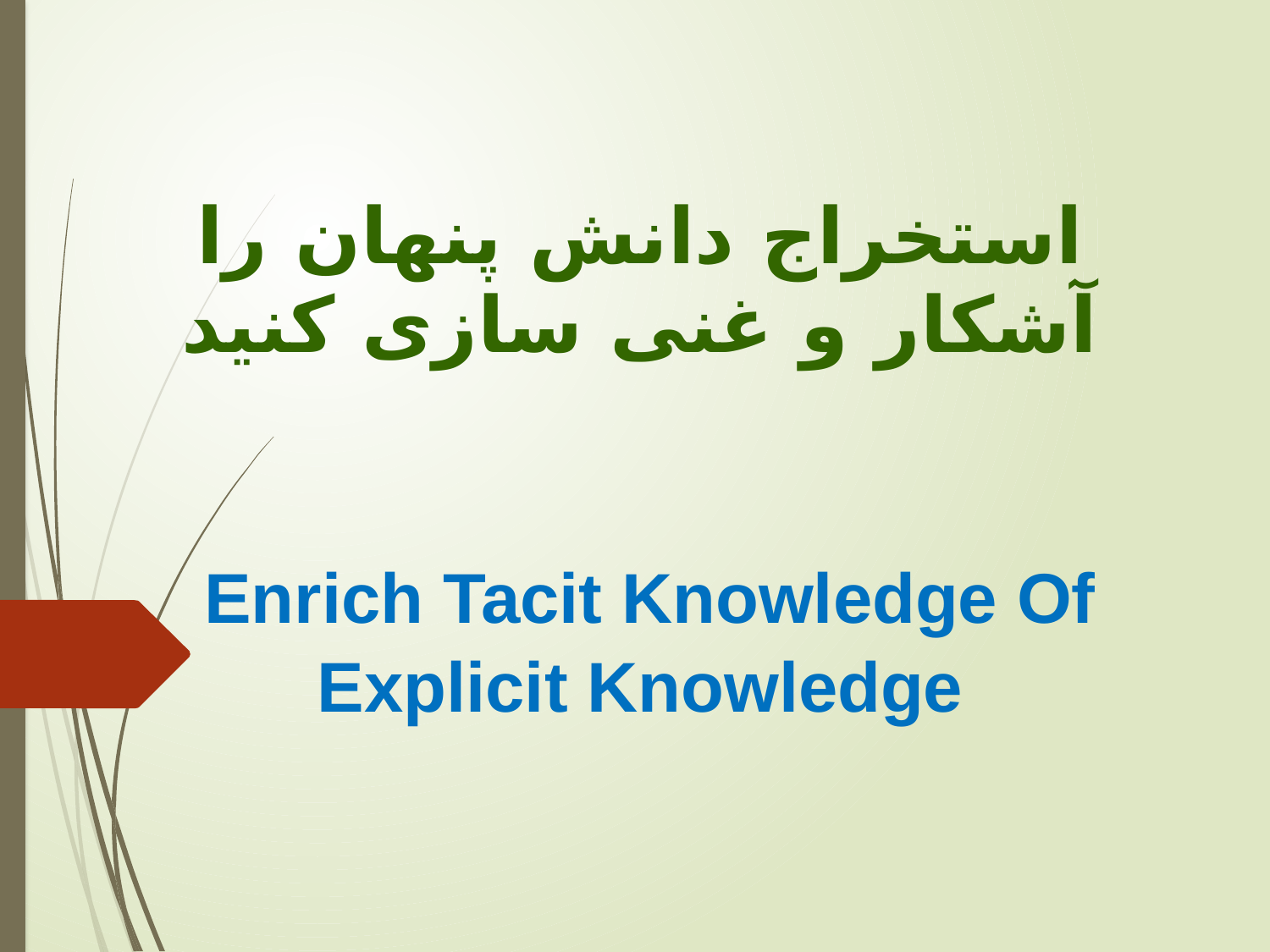

استخراج دانش پنهان را آشکار و غنی سازی کنید

 Enrich Tacit Knowledge Of Explicit Knowledge